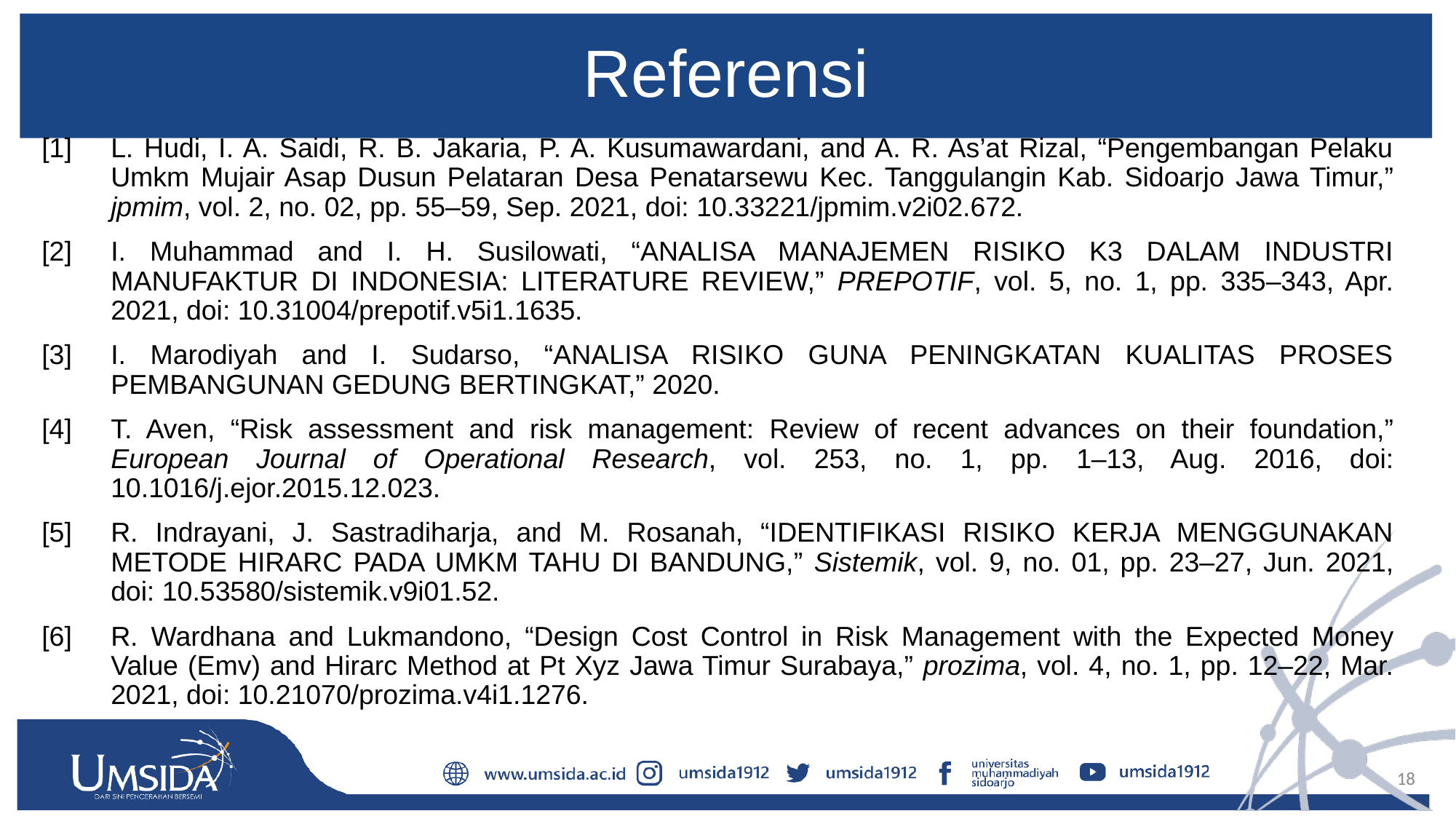

# Referensi
[1]	L. Hudi, I. A. Saidi, R. B. Jakaria, P. A. Kusumawardani, and A. R. As’at Rizal, “Pengembangan Pelaku Umkm Mujair Asap Dusun Pelataran Desa Penatarsewu Kec. Tanggulangin Kab. Sidoarjo Jawa Timur,” jpmim, vol. 2, no. 02, pp. 55–59, Sep. 2021, doi: 10.33221/jpmim.v2i02.672.
[2]	I. Muhammad and I. H. Susilowati, “ANALISA MANAJEMEN RISIKO K3 DALAM INDUSTRI MANUFAKTUR DI INDONESIA: LITERATURE REVIEW,” PREPOTIF, vol. 5, no. 1, pp. 335–343, Apr. 2021, doi: 10.31004/prepotif.v5i1.1635.
[3]	I. Marodiyah and I. Sudarso, “ANALISA RISIKO GUNA PENINGKATAN KUALITAS PROSES PEMBANGUNAN GEDUNG BERTINGKAT,” 2020.
[4]	T. Aven, “Risk assessment and risk management: Review of recent advances on their foundation,” European Journal of Operational Research, vol. 253, no. 1, pp. 1–13, Aug. 2016, doi: 10.1016/j.ejor.2015.12.023.
[5]	R. Indrayani, J. Sastradiharja, and M. Rosanah, “IDENTIFIKASI RISIKO KERJA MENGGUNAKAN METODE HIRARC PADA UMKM TAHU DI BANDUNG,” Sistemik, vol. 9, no. 01, pp. 23–27, Jun. 2021, doi: 10.53580/sistemik.v9i01.52.
[6]	R. Wardhana and Lukmandono, “Design Cost Control in Risk Management with the Expected Money Value (Emv) and Hirarc Method at Pt Xyz Jawa Timur Surabaya,” prozima, vol. 4, no. 1, pp. 12–22, Mar. 2021, doi: 10.21070/prozima.v4i1.1276.